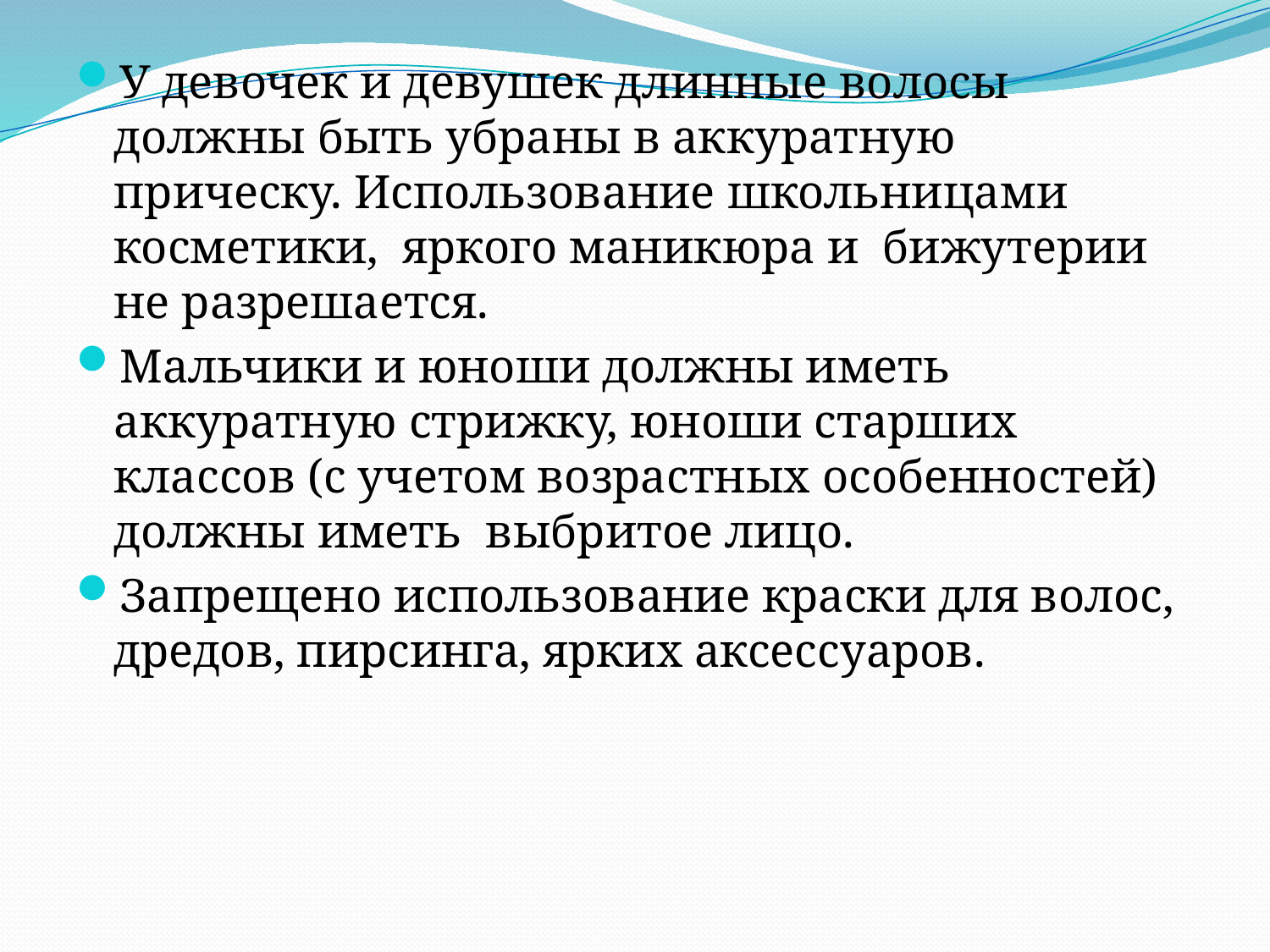

У девочек и девушек длинные волосы должны быть убраны в аккуратную прическу. Использование школьницами косметики,  яркого маникюра и  бижутерии не разрешается.
Мальчики и юноши должны иметь аккуратную стрижку, юноши старших классов (с учетом возрастных особенностей) должны иметь  выбритое лицо.
Запрещено использование краски для волос, дредов, пирсинга, ярких аксессуаров.